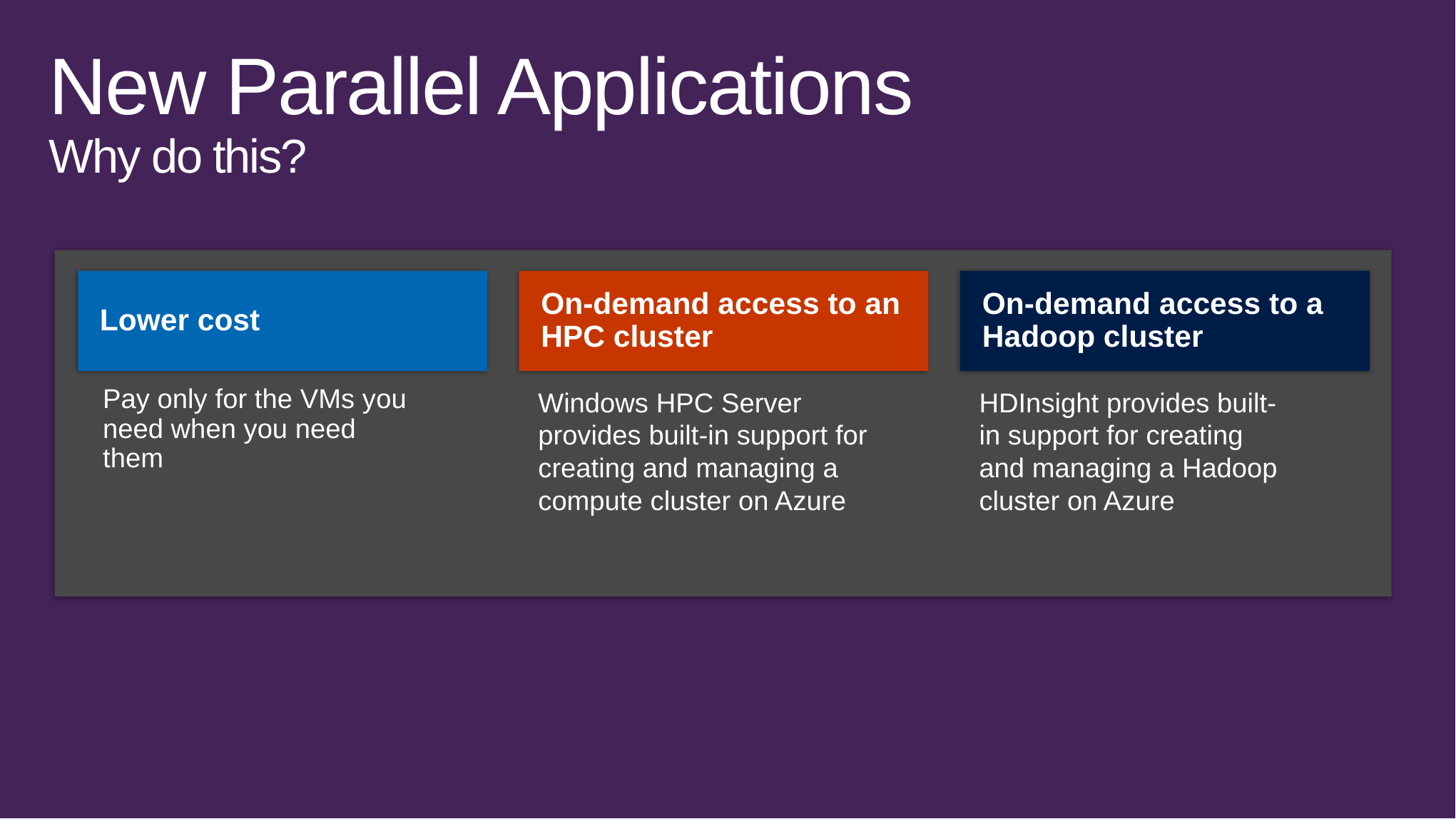

# New Parallel Applications Why do this?

Lower cost
Pay only for the VMs you need when you need them
On-demand access to an   HPC cluster
Windows HPC Server provides built-in support for creating and managing a compute cluster on Azure
On-demand access to a Hadoop cluster
HDInsight provides built-in support for creating and managing a Hadoop cluster on Azure